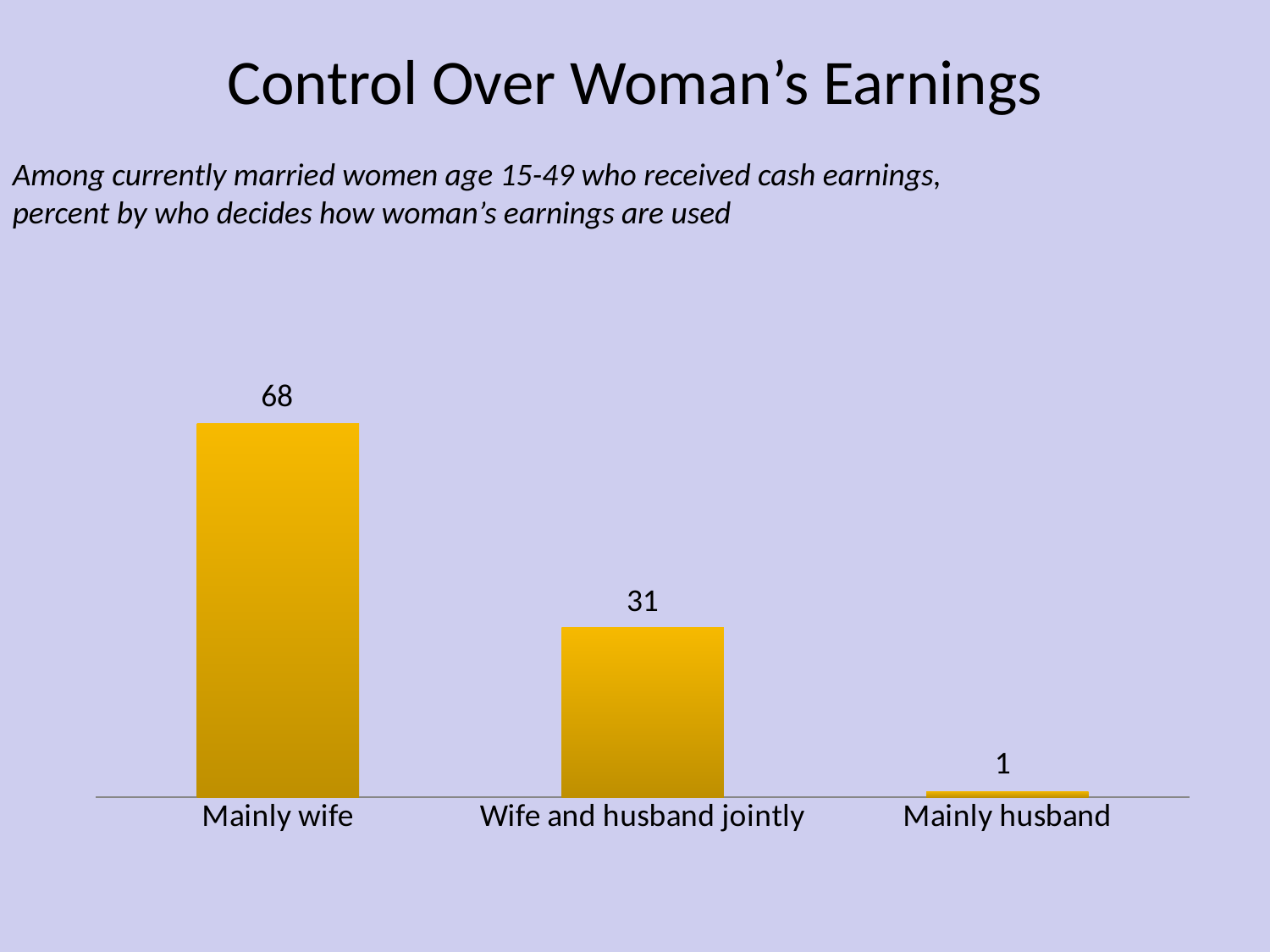

# Control Over Woman’s Earnings
Among currently married women age 15-49 who received cash earnings, percent by who decides how woman’s earnings are used

### Chart

| Category | East |
|---|---|
| Mainly wife | 68.0 |
| Wife and husband jointly | 31.0 |
| Mainly husband | 1.0 |